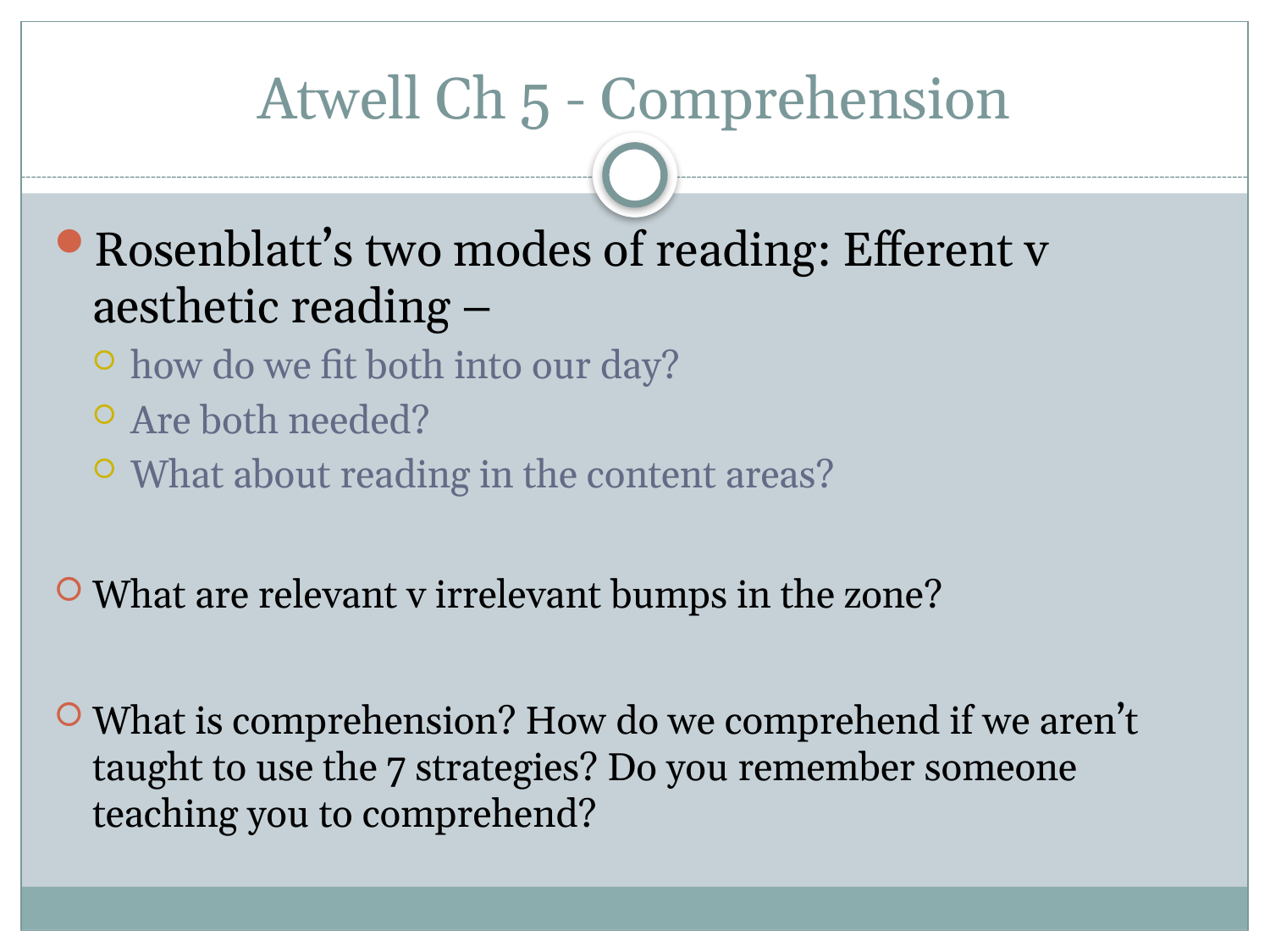

# Atwell Ch 5 - Comprehension
Rosenblatt’s two modes of reading: Efferent v aesthetic reading –
how do we fit both into our day?
Are both needed?
What about reading in the content areas?

What are relevant v irrelevant bumps in the zone?

What is comprehension? How do we comprehend if we aren’t taught to use the 7 strategies? Do you remember someone teaching you to comprehend?